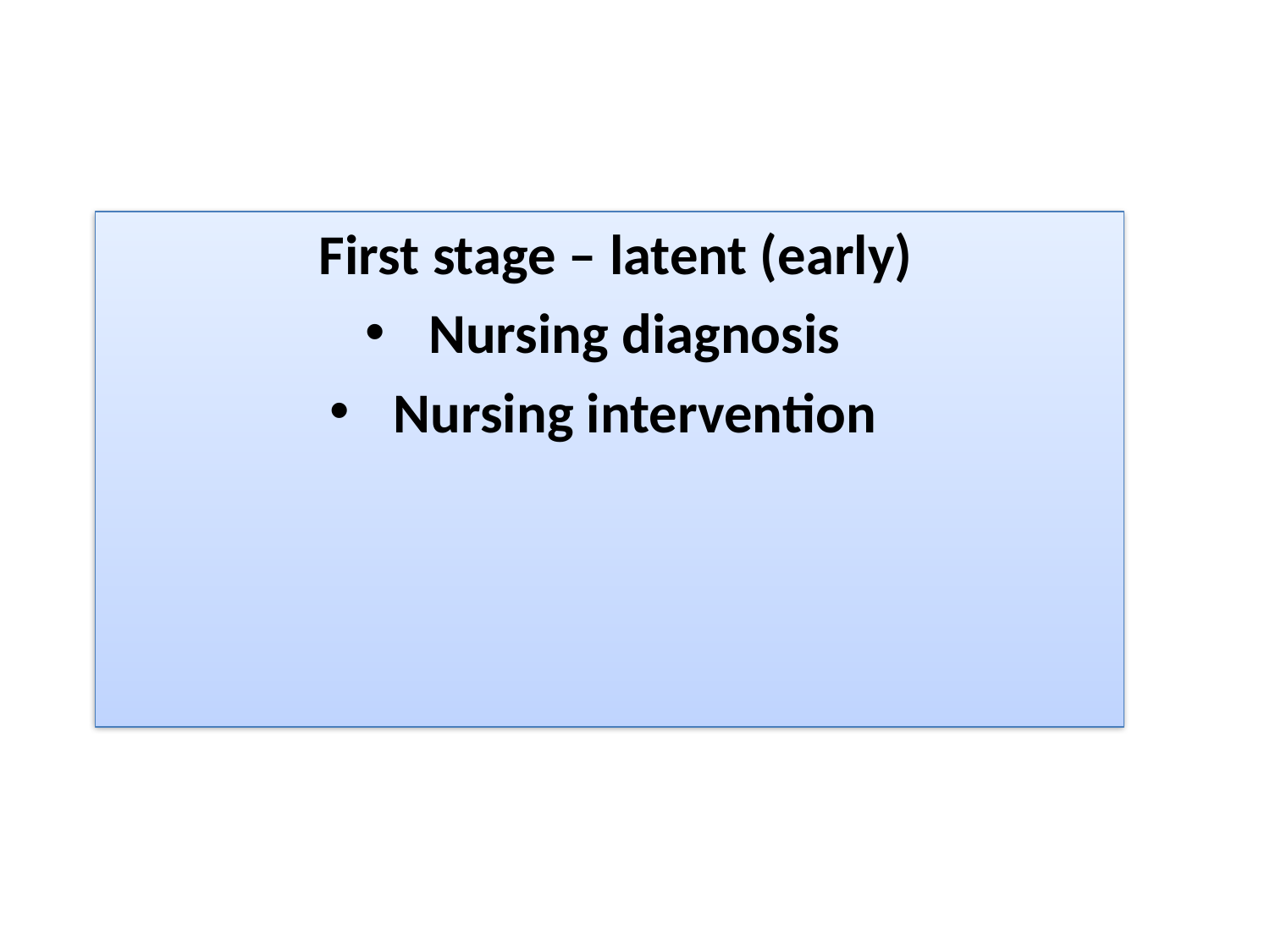

First stage – latent (early)
Nursing diagnosis
Nursing intervention